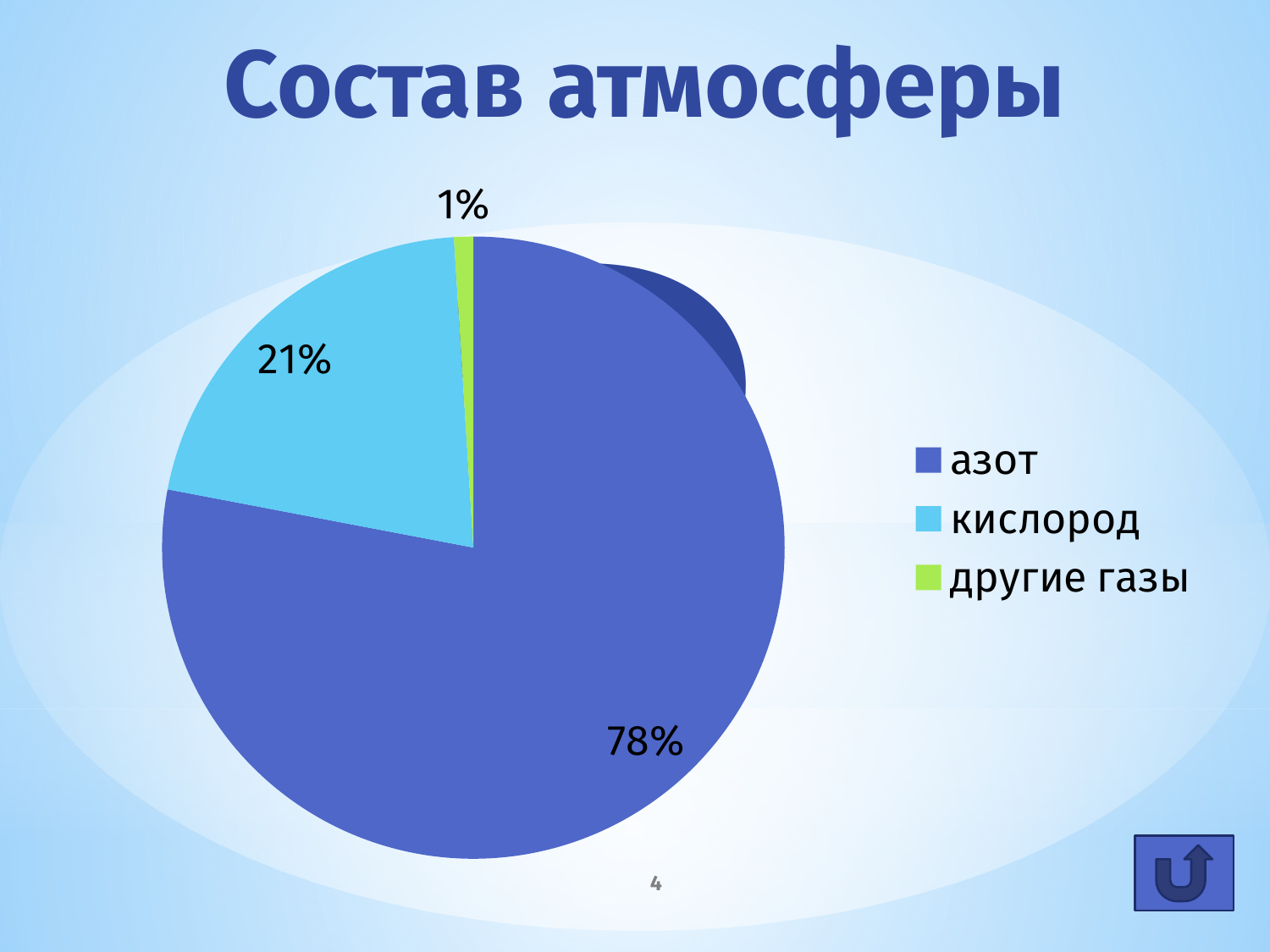

Состав атмосферы
?

### Chart

| Category | Столбец1 |
|---|---|
| азот  | 0.78 |
| кислород  | 0.21 |
| другие газы  | 0.01 |
4